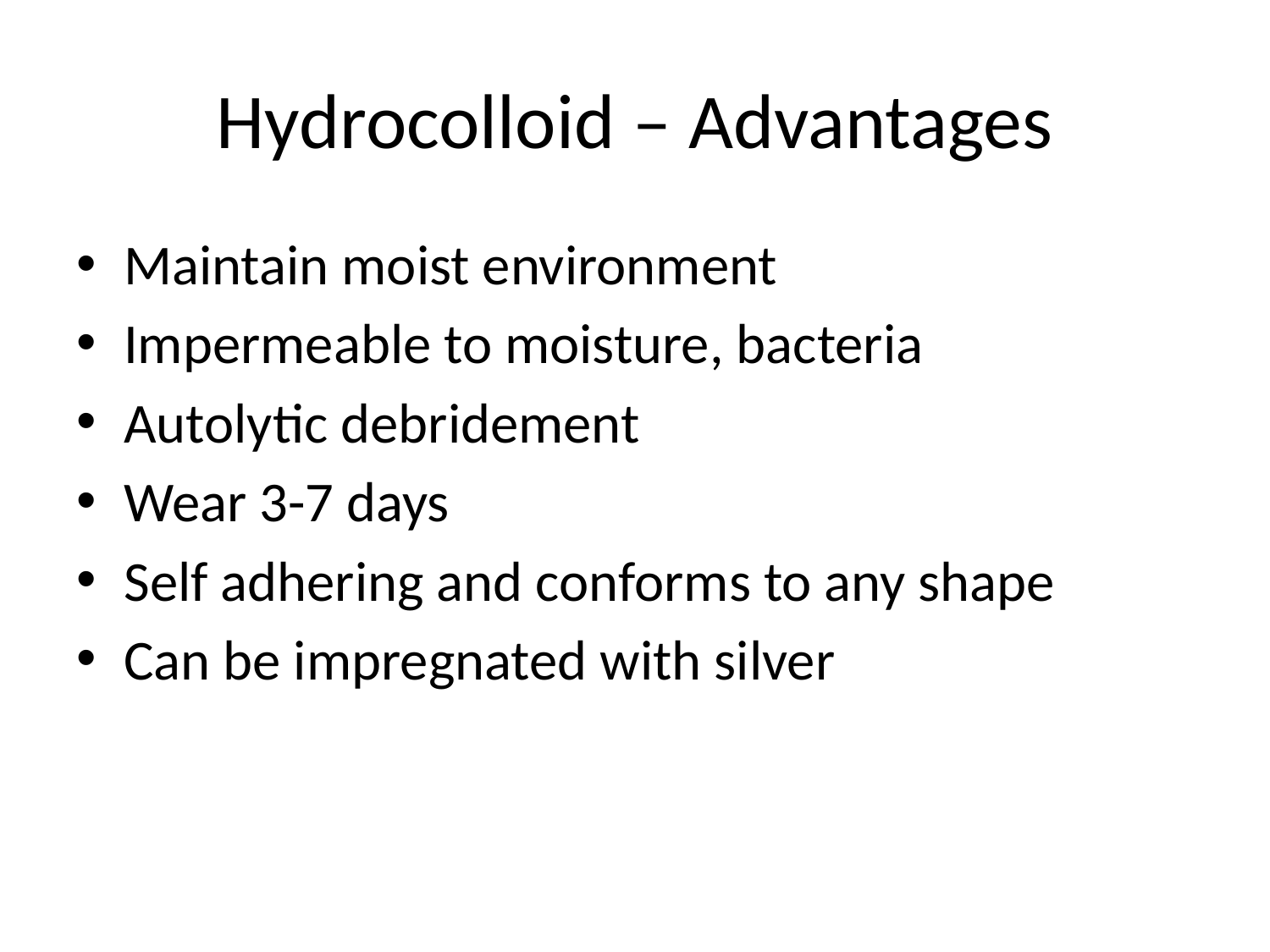

# Hydrocolloid – Advantages
Maintain moist environment
Impermeable to moisture, bacteria
Autolytic debridement
Wear 3-7 days
Self adhering and conforms to any shape
Can be impregnated with silver